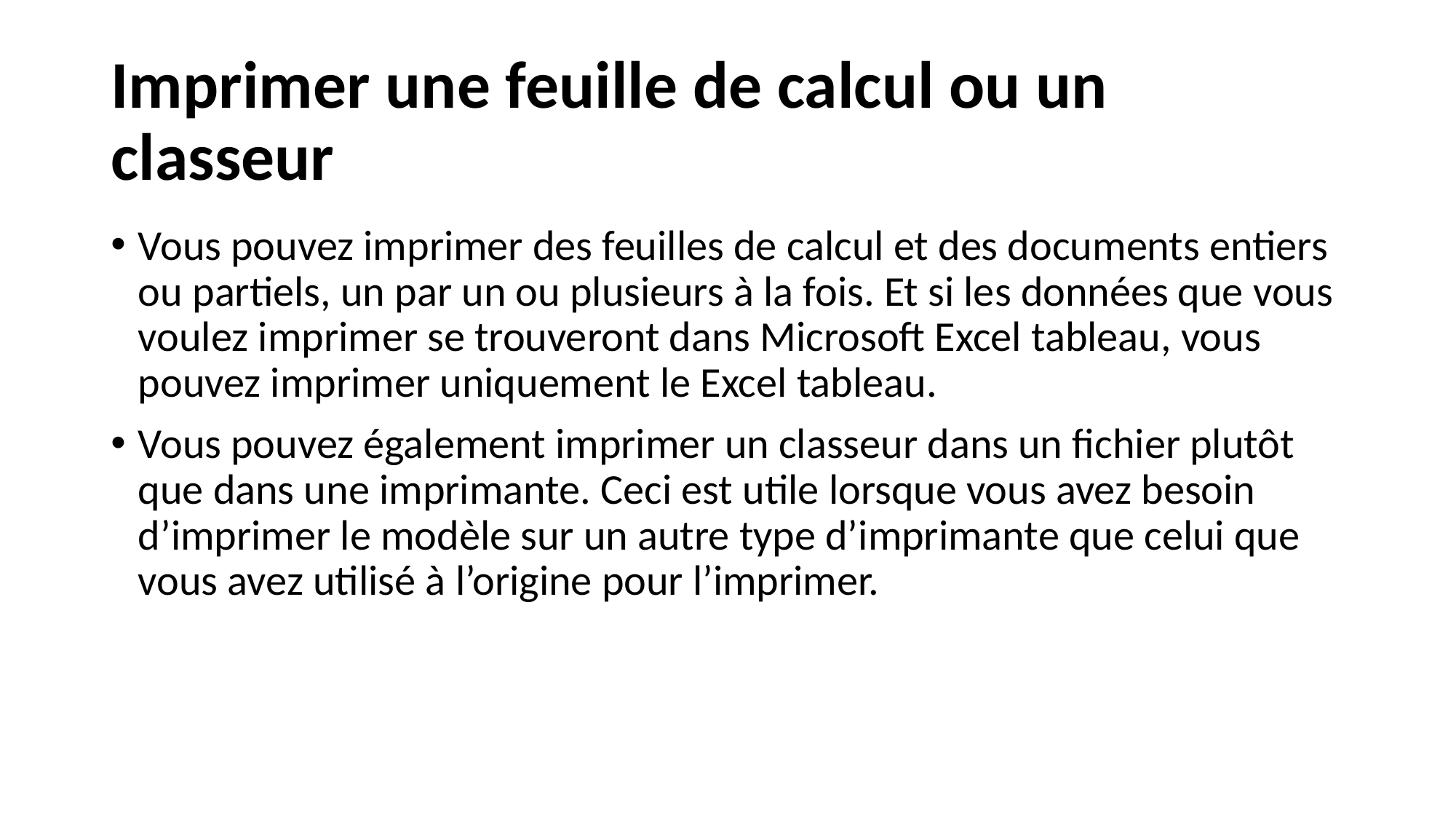

# Imprimer une feuille de calcul ou un classeur
Vous pouvez imprimer des feuilles de calcul et des documents entiers ou partiels, un par un ou plusieurs à la fois. Et si les données que vous voulez imprimer se trouveront dans Microsoft Excel tableau, vous pouvez imprimer uniquement le Excel tableau.
Vous pouvez également imprimer un classeur dans un fichier plutôt que dans une imprimante. Ceci est utile lorsque vous avez besoin d’imprimer le modèle sur un autre type d’imprimante que celui que vous avez utilisé à l’origine pour l’imprimer.